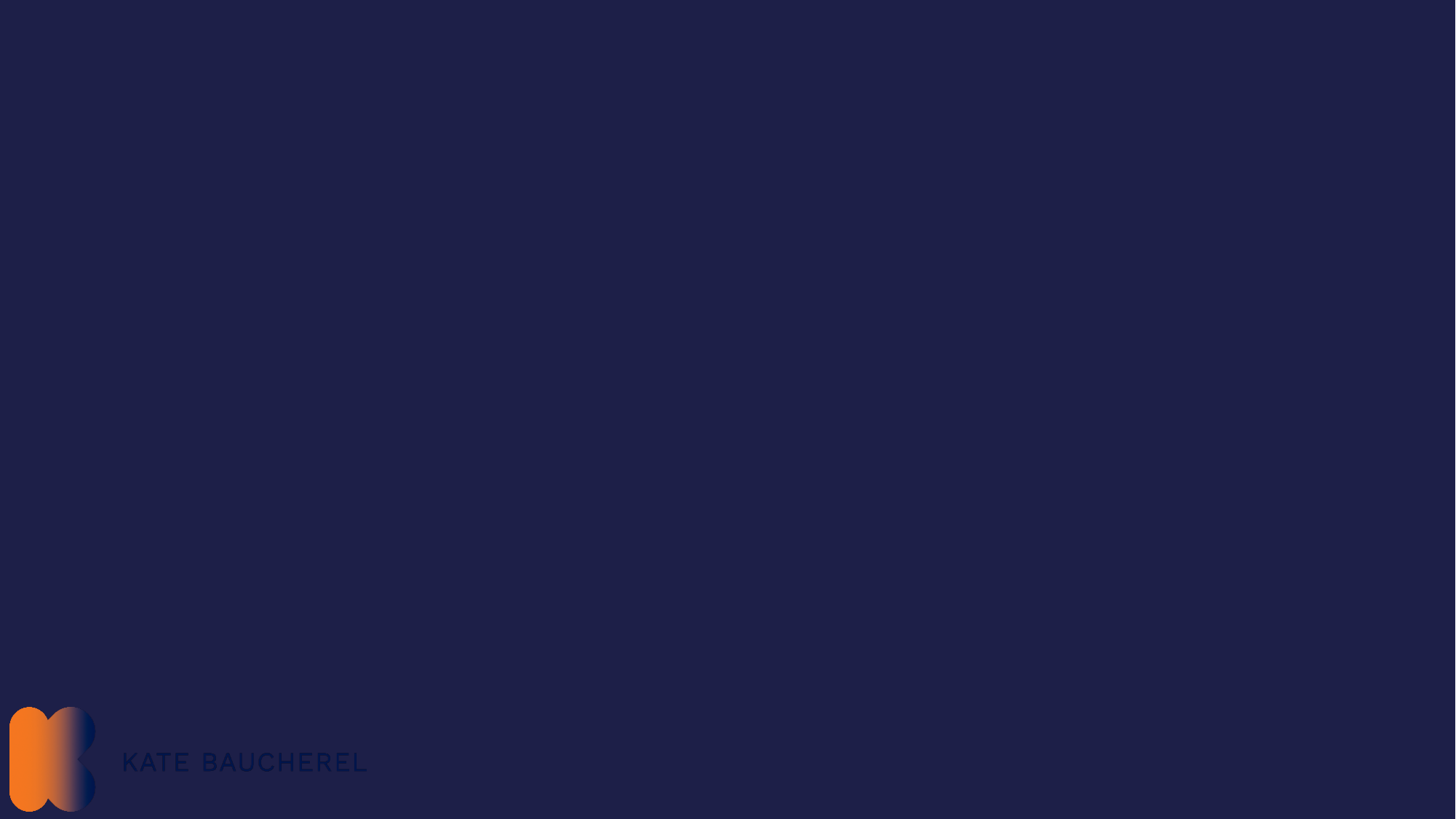

# What can you record on a blockchain?
Creation of an asset (token)
Movement of an asset (token)
Text – eg the first message on the Bitcoin blockchain
Data to be timestamped – eg a document hash, to verify later and ensure that the document you have now matches the contemporaneous record
Any transactions automated using smart contracts (more about these later)